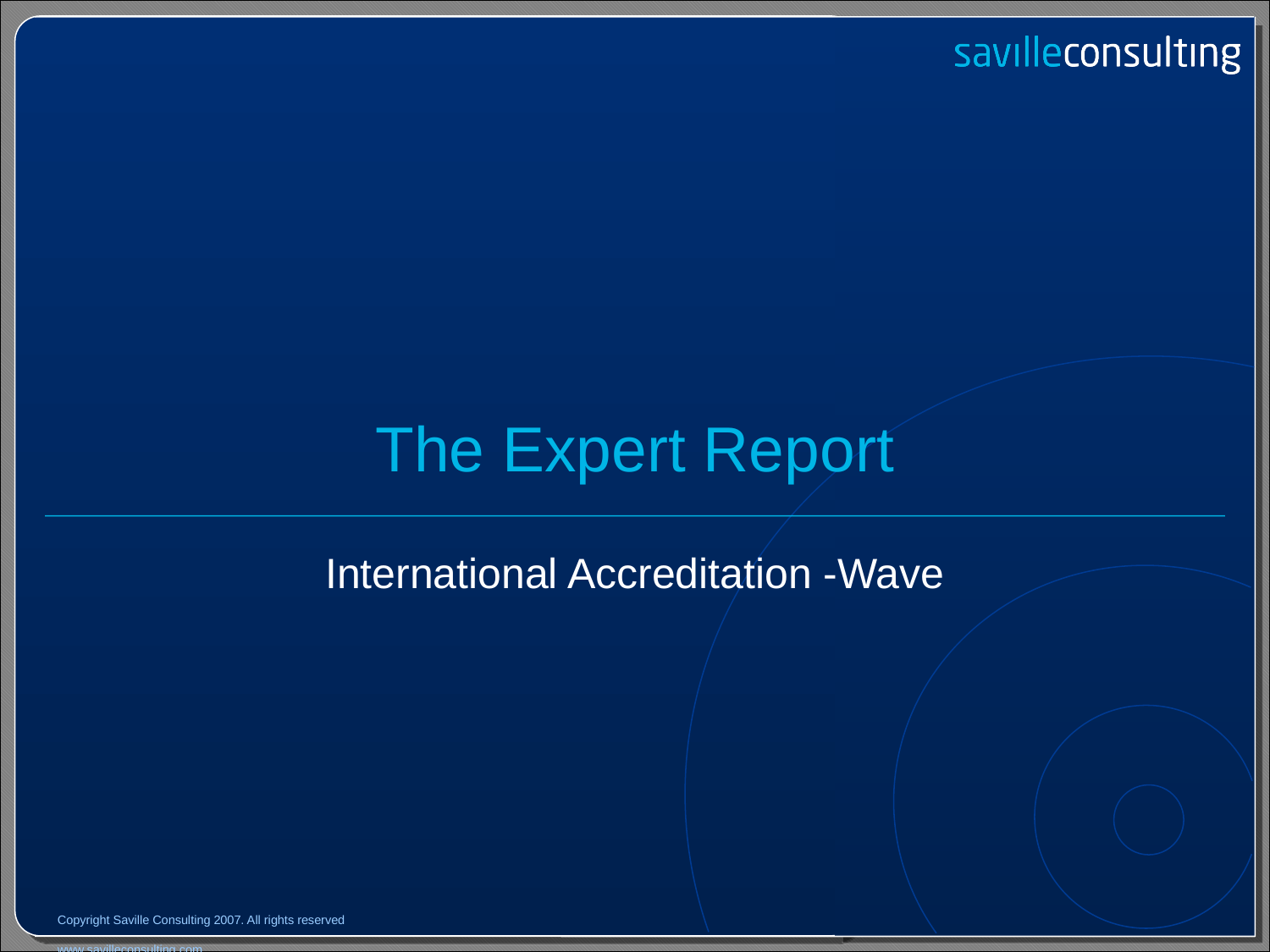

# The Expert Report
International Accreditation -Wave